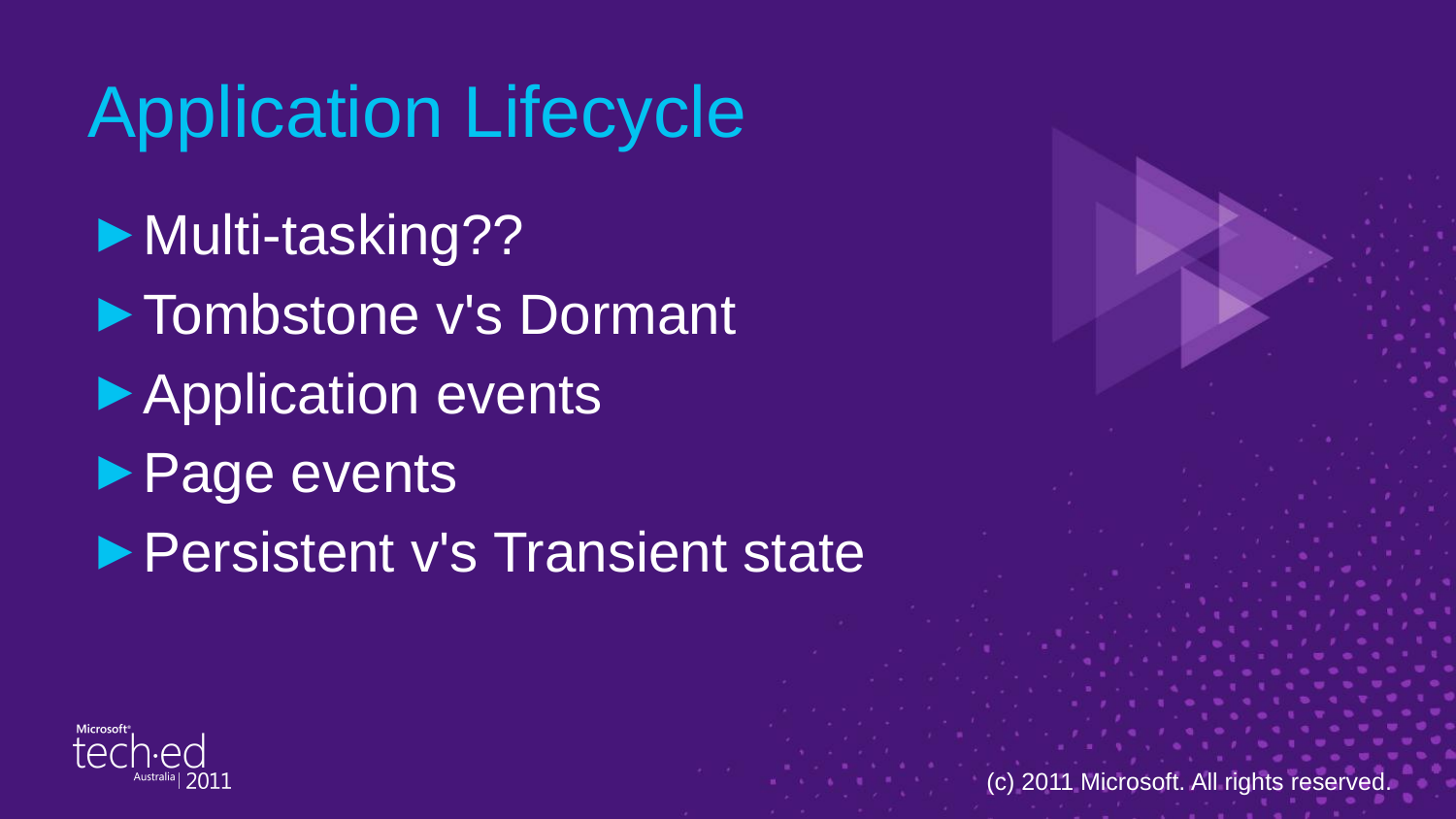

# Application Lifecycle
Multi-tasking??
Tombstone v's Dormant
Application events
Page events
Persistent v's Transient state
(c) 2011 Microsoft. All rights reserved.